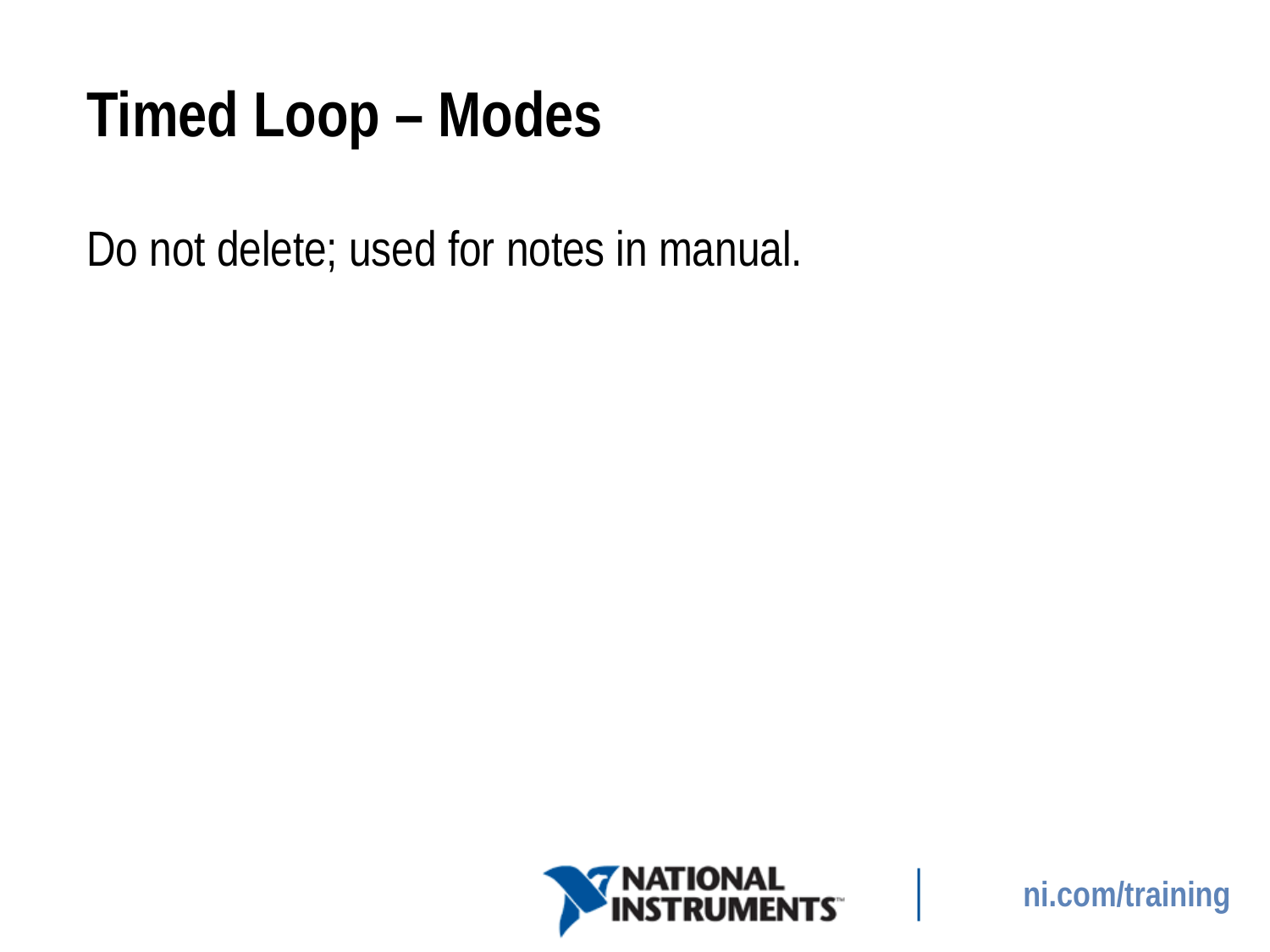

# Timed Loop – Modes
Do not delete; used for notes in manual.